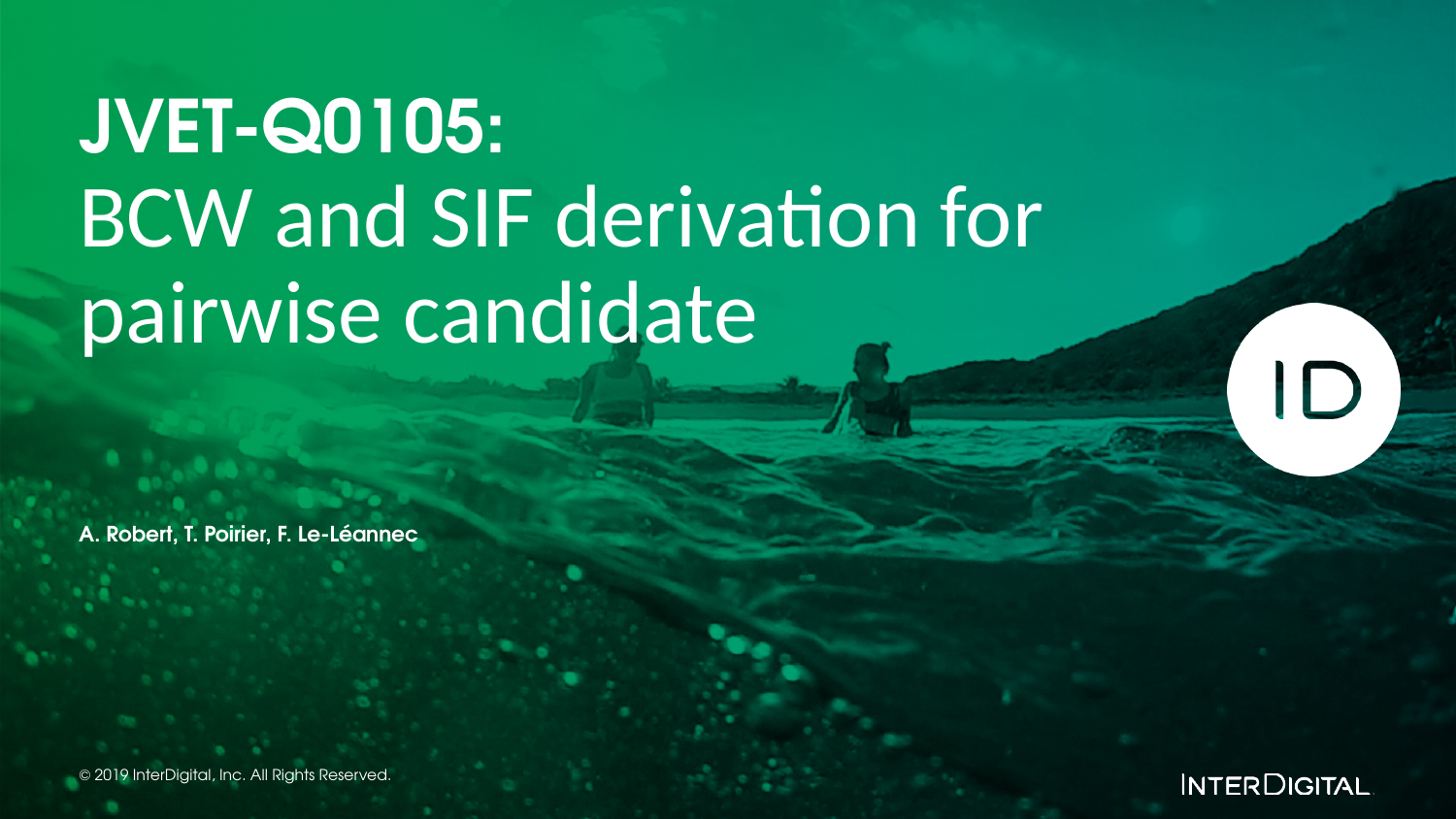

JVET-Q0105:
BCW and SIF derivation for pairwise candidate

A. Robert, T. Poirier, F. Le-Léannec